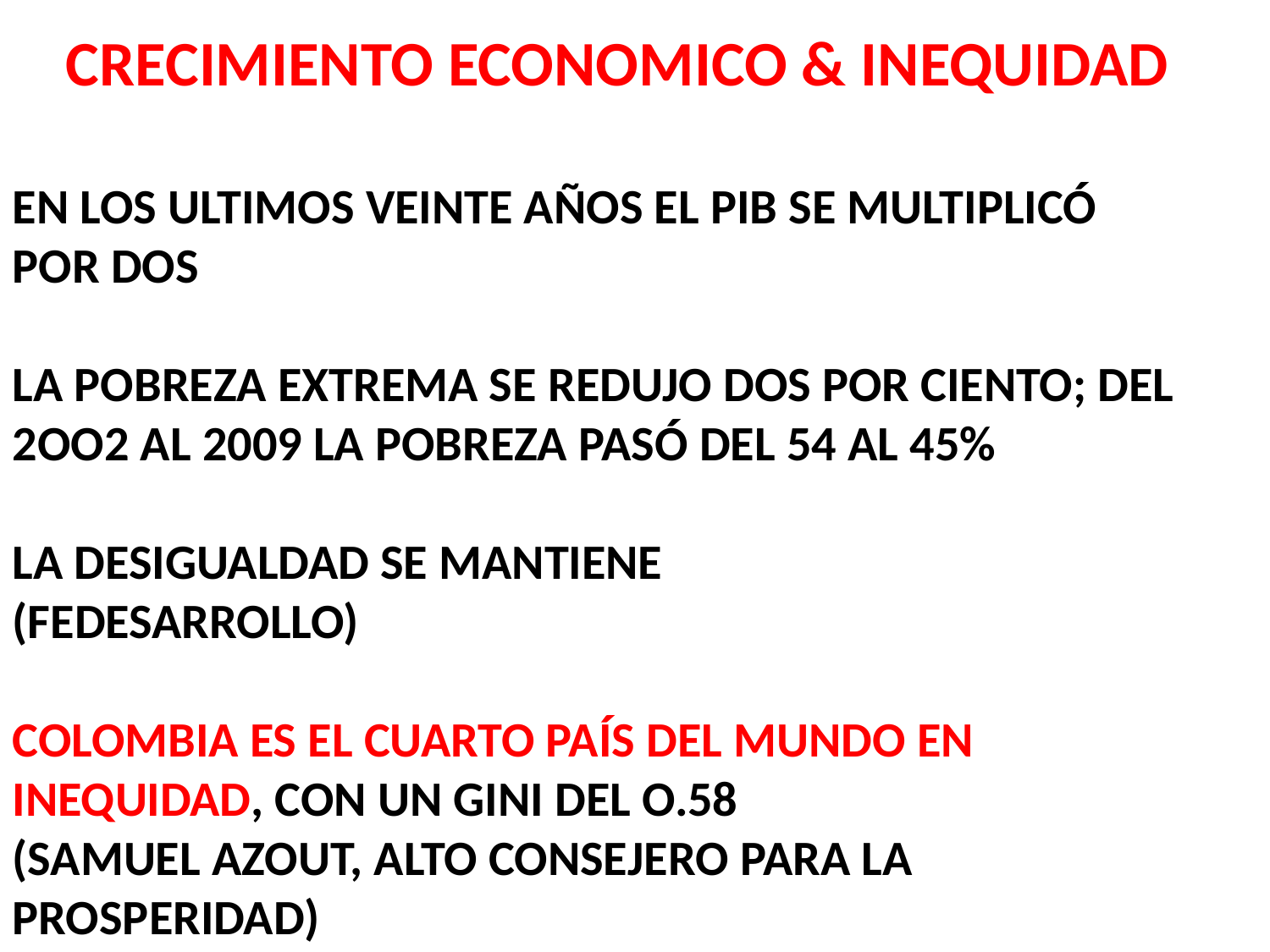

CRECIMIENTO ECONOMICO & INEQUIDAD

EN LOS ULTIMOS VEINTE AÑOS EL PIB SE MULTIPLICÓ
POR DOS

LA POBREZA EXTREMA SE REDUJO DOS POR CIENTO; DEL 2OO2 AL 2009 LA POBREZA PASÓ DEL 54 AL 45%

LA DESIGUALDAD SE MANTIENE
(FEDESARROLLO)

COLOMBIA ES EL CUARTO PAÍS DEL MUNDO EN INEQUIDAD, CON UN GINI DEL O.58
(SAMUEL AZOUT, ALTO CONSEJERO PARA LA PROSPERIDAD)